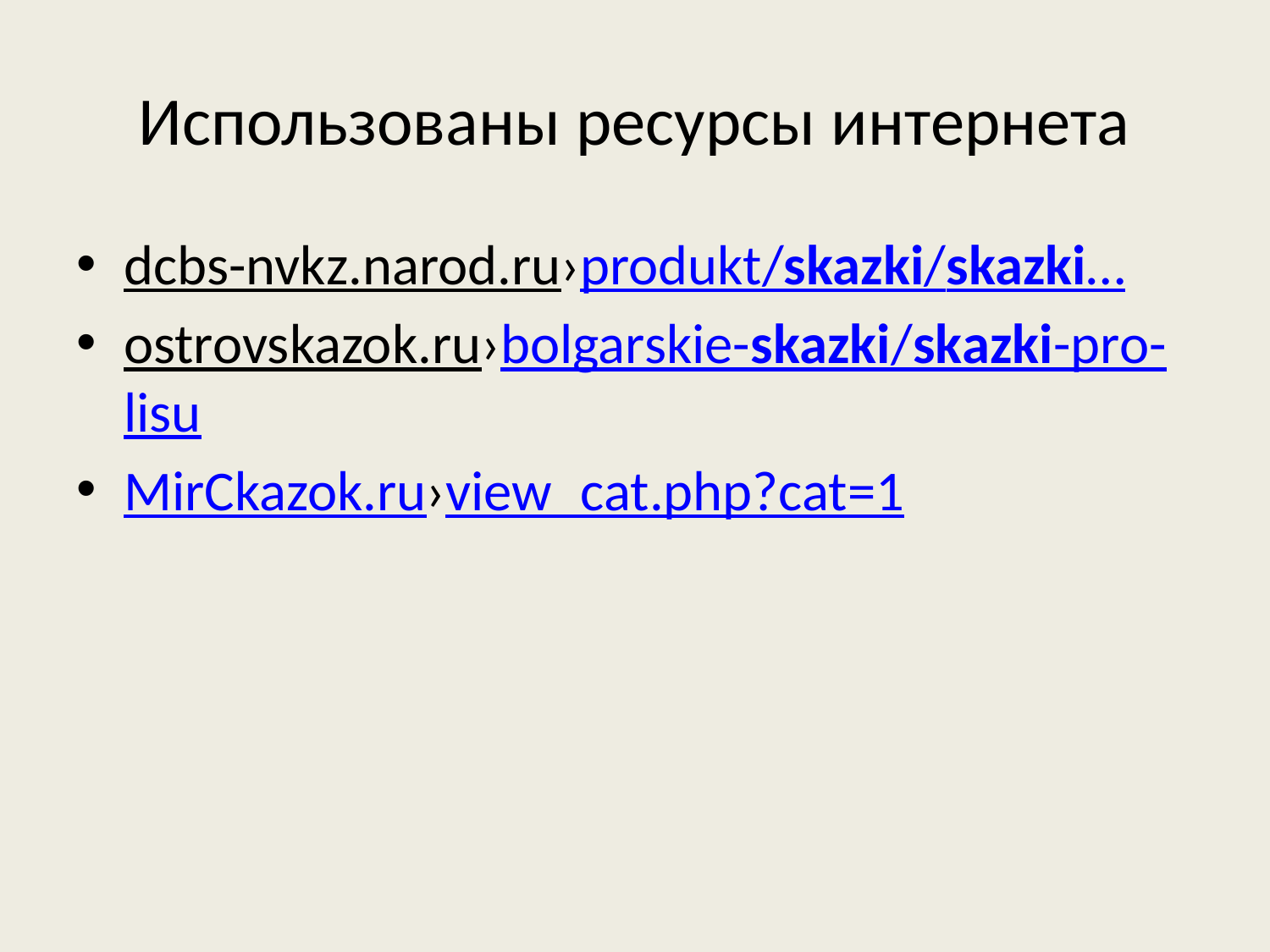

# Использованы ресурсы интернета
dcbs-nvkz.narod.ru›produkt/skazki/skazki…
ostrovskazok.ru›bolgarskie-skazki/skazki-pro-lisu
MirCkazok.ru›view_cat.php?cat=1